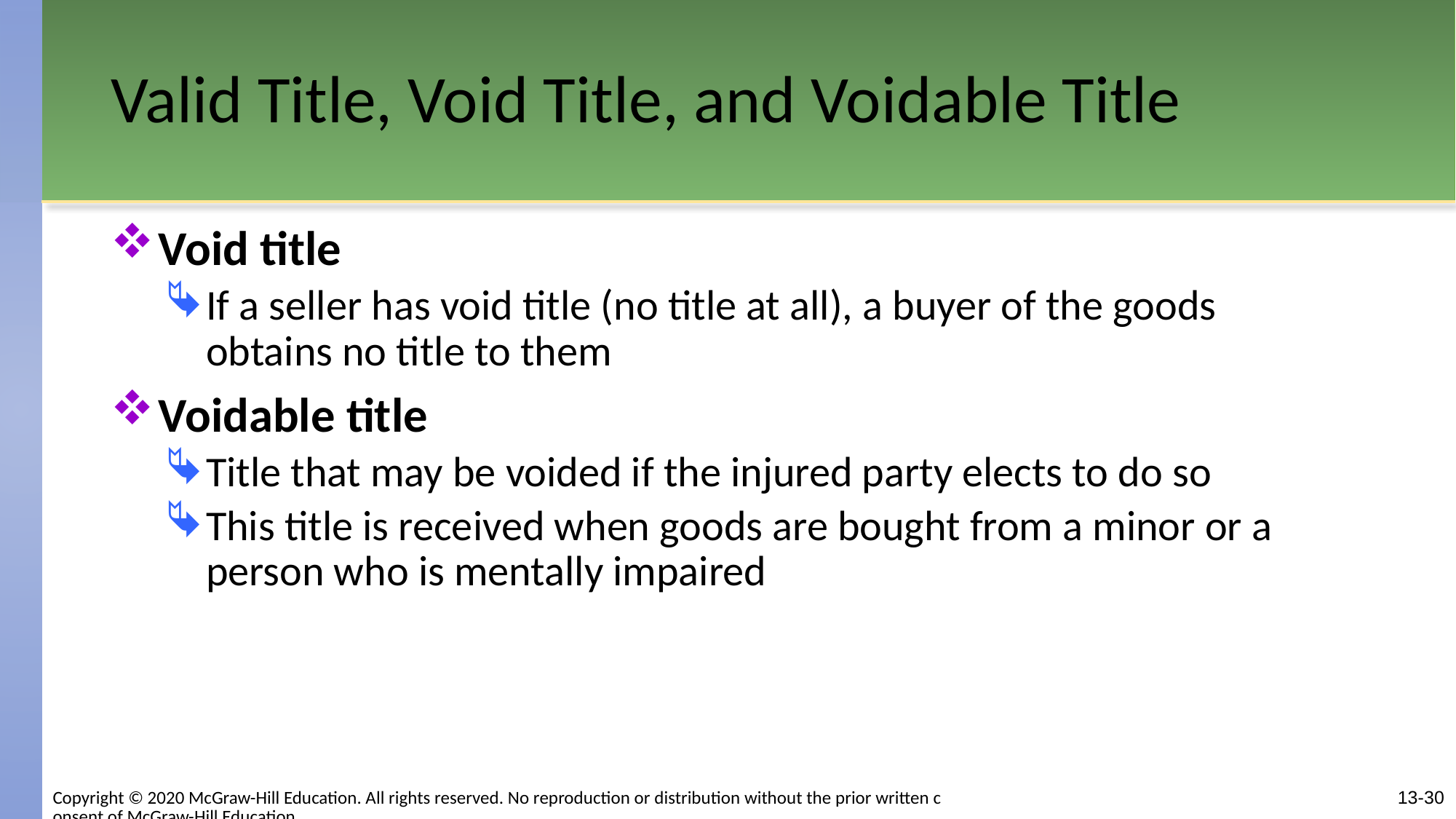

# Valid Title, Void Title, and Voidable Title
Void title
If a seller has void title (no title at all), a buyer of the goods obtains no title to them
Voidable title
Title that may be voided if the injured party elects to do so
This title is received when goods are bought from a minor or a person who is mentally impaired

Copyright © 2020 McGraw-Hill Education. All rights reserved. No reproduction or distribution without the prior written consent of McGraw-Hill Education.
13-30